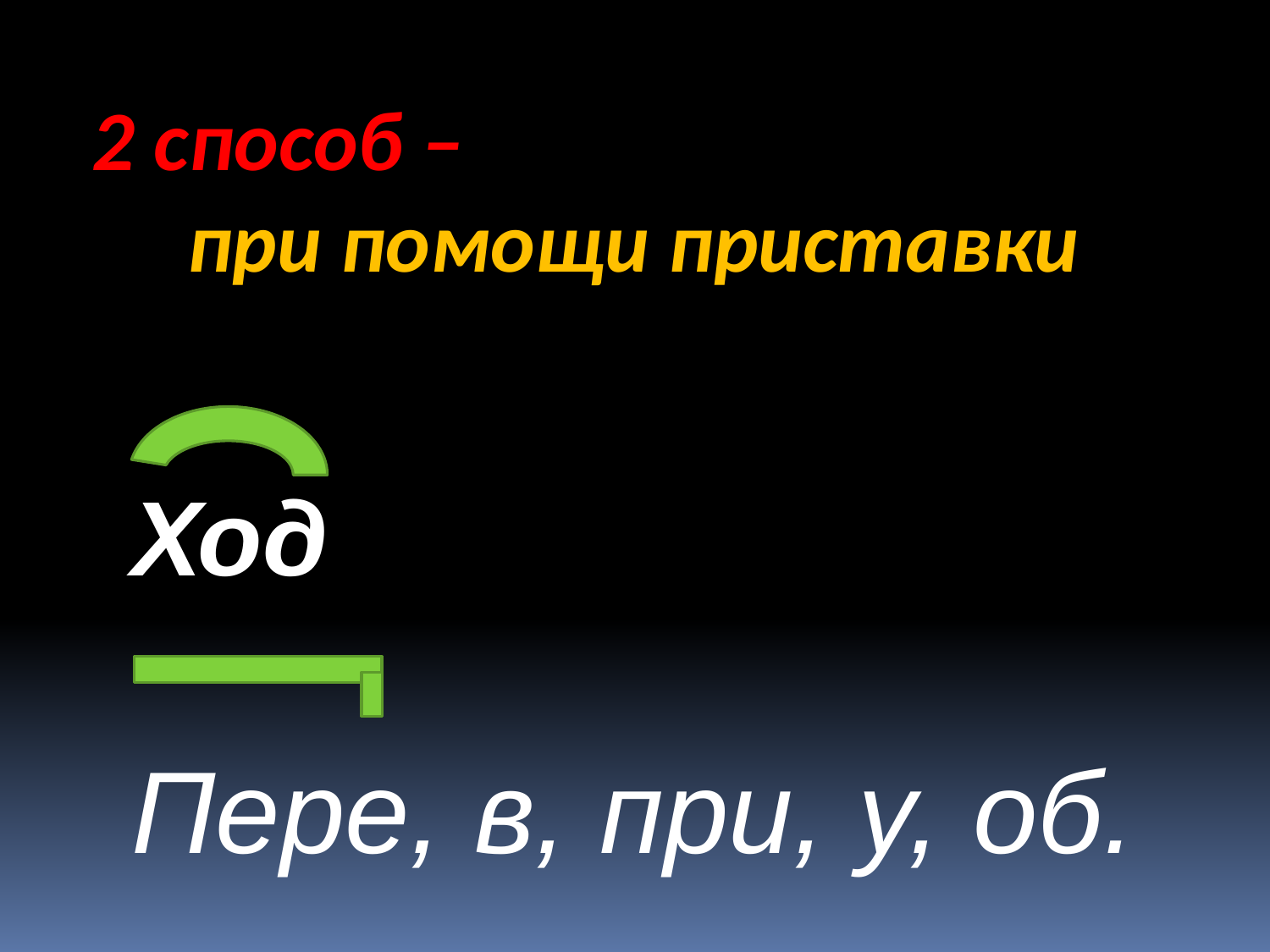

2 способ –
     при помощи приставки

Ход

Пере, в, при, у, об.